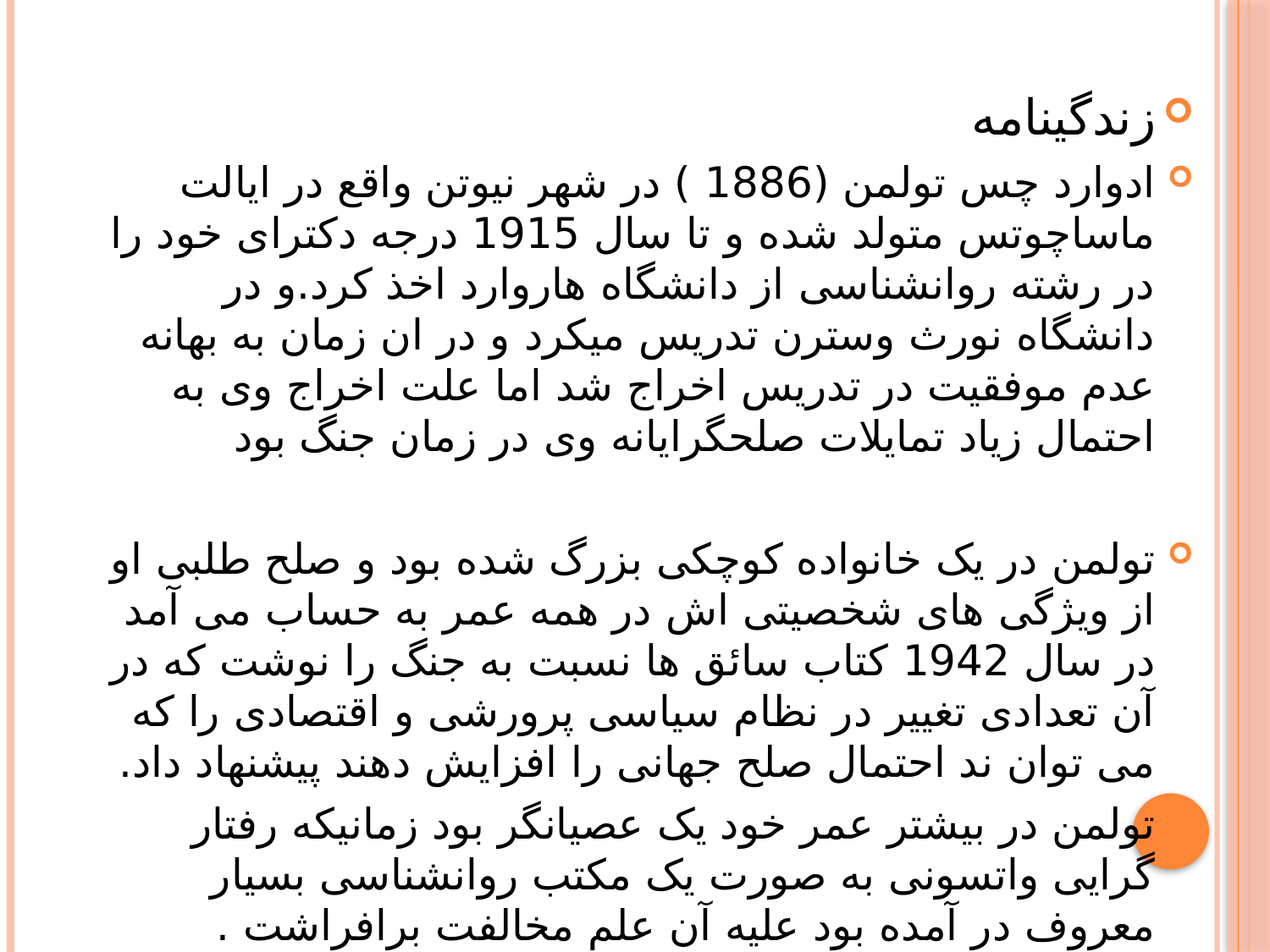

زندگینامه
ادوارد چس تولمن (1886 ) در شهر نیوتن واقع در ایالت ماساچوتس متولد شده و تا سال 1915 درجه دکترای خود را در رشته روانشناسی از دانشگاه هاروارد اخذ کرد.و در دانشگاه نورث وسترن تدریس میکرد و در ان زمان به بهانه عدم موفقیت در تدریس اخراج شد اما علت اخراج وی به احتمال زیاد تمایلات صلحگرایانه وی در زمان جنگ بود

تولمن در یک خانواده کوچکی بزرگ شده بود و صلح طلبی او از ویژگی های شخصیتی اش در همه عمر به حساب می آمد در سال 1942 کتاب سائق ها نسبت به جنگ را نوشت که در آن تعدادی تغییر در نظام سیاسی پرورشی و اقتصادی را که می توان ند احتمال صلح جهانی را افزایش دهند پیشنهاد داد.
تولمن در بیشتر عمر خود یک عصیانگر بود زمانیکه رفتار گرایی واتسونی به صورت یک مکتب روانشناسی بسیار معروف در آمده بود علیه آن علم مخالفت برافراشت .